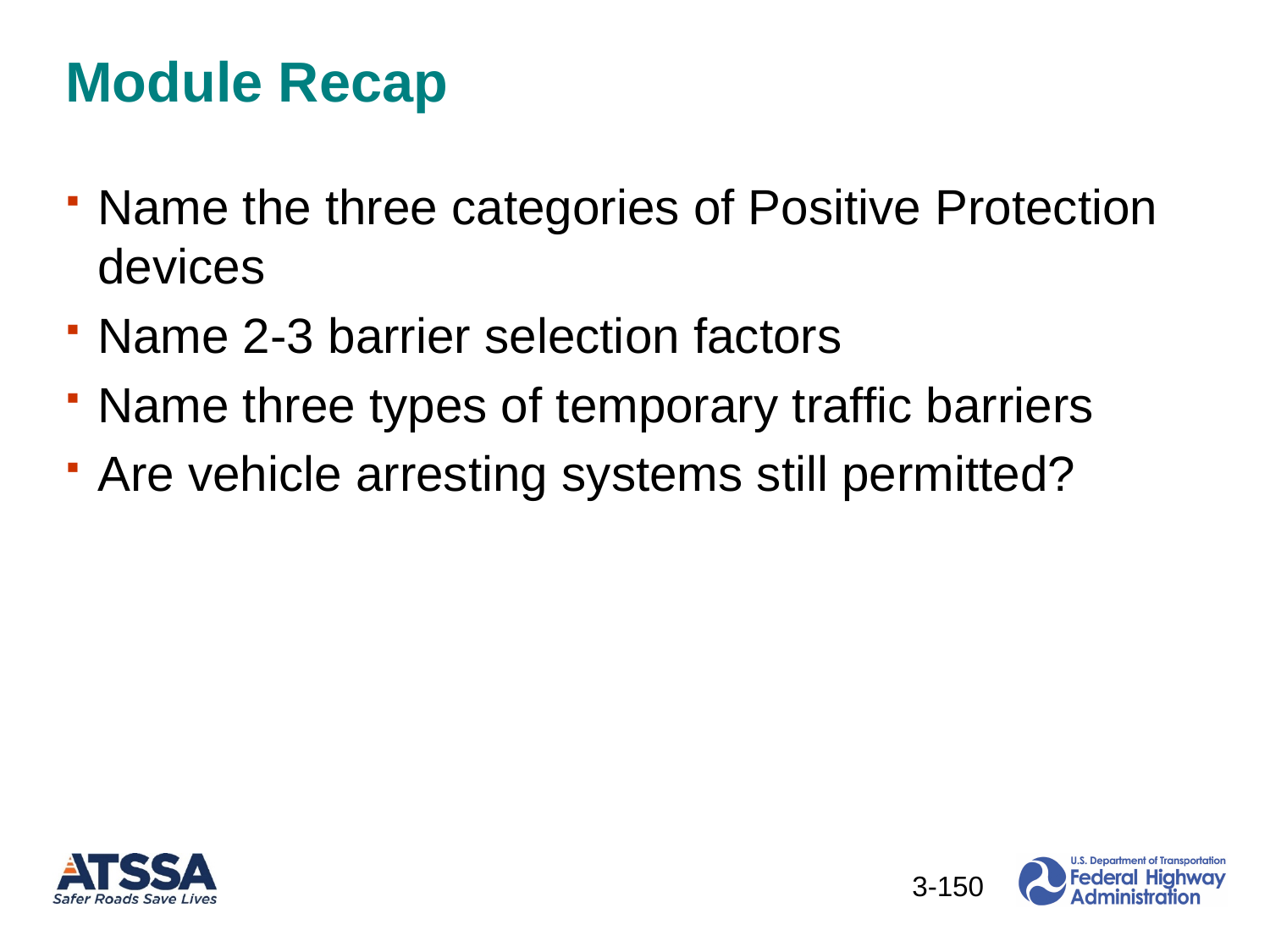

# Module Recap
Name the three categories of Positive Protection devices
Name 2-3 barrier selection factors
Name three types of temporary traffic barriers
Are vehicle arresting systems still permitted?